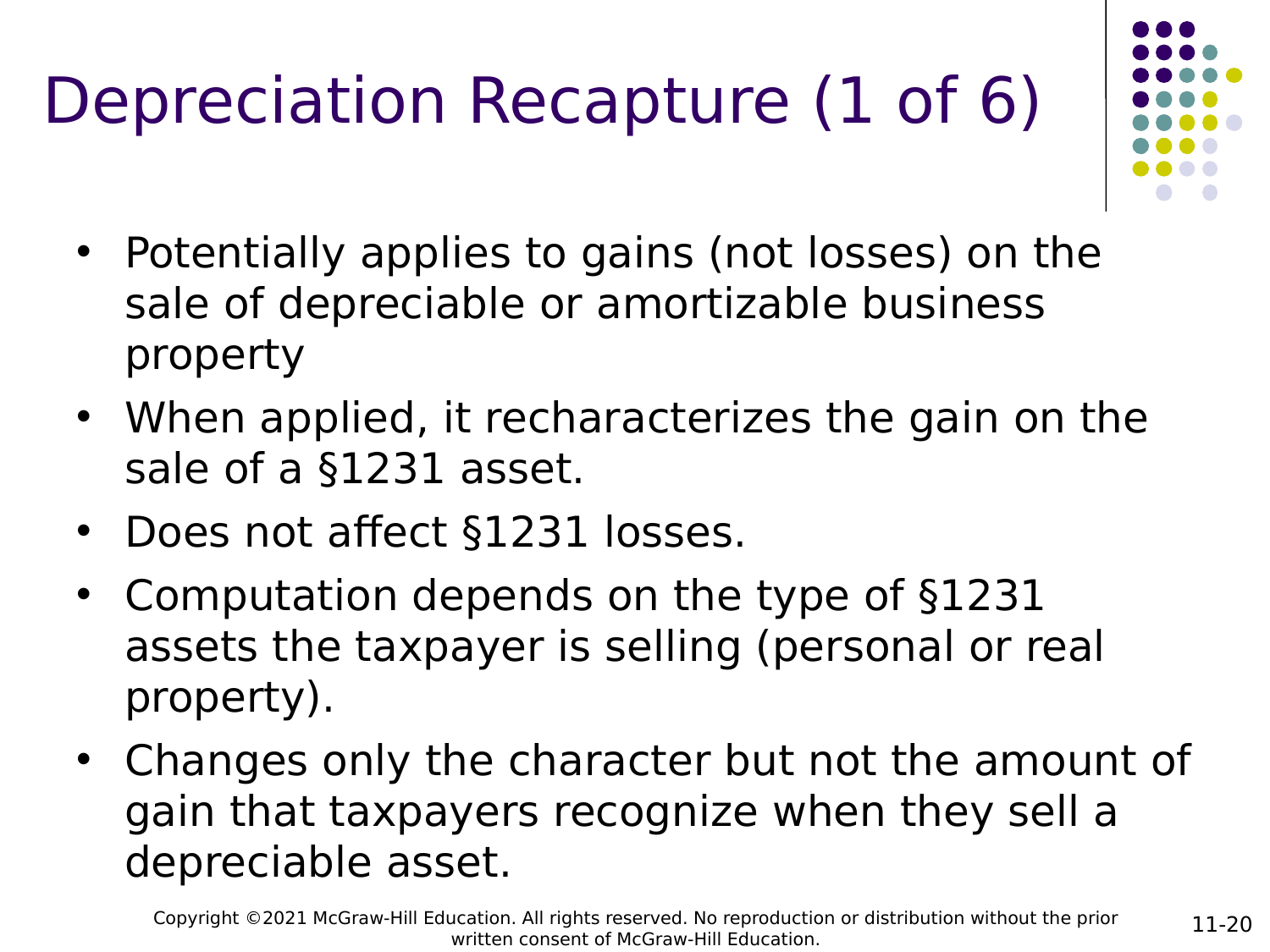

# Depreciation Recapture (1 of 6)
Potentially applies to gains (not losses) on the sale of depreciable or amortizable business property
When applied, it recharacterizes the gain on the sale of a §1231 asset.
Does not affect §1231 losses.
Computation depends on the type of §1231 assets the taxpayer is selling (personal or real property).
Changes only the character but not the amount of gain that taxpayers recognize when they sell a depreciable asset.
11-20